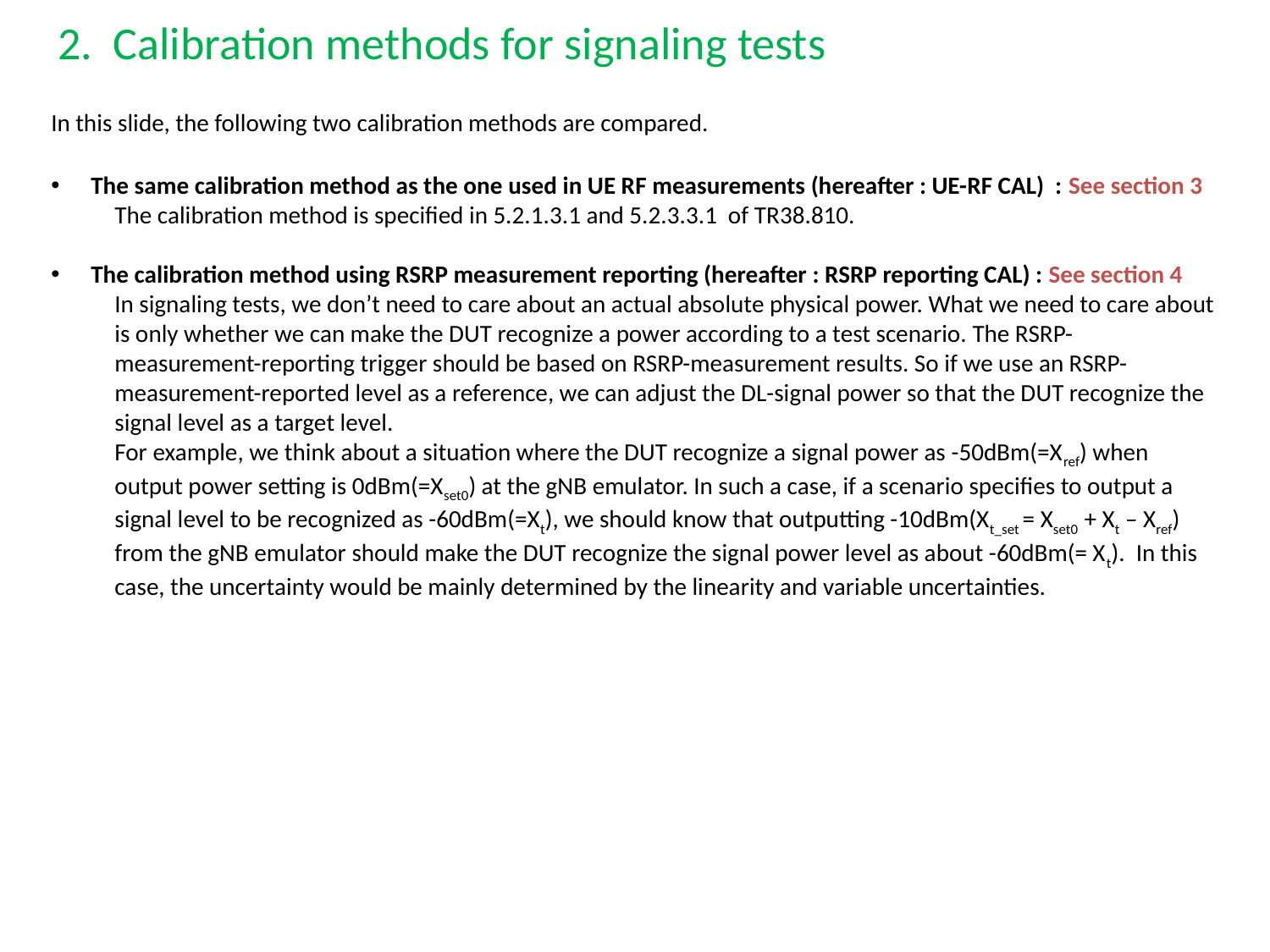

# 2.  Calibration methods for signaling tests
In this slide, the following two calibration methods are compared.

The same calibration method as the one used in UE RF measurements (hereafter : UE-RF CAL)  : See section 3
The calibration method is specified in 5.2.1.3.1 and 5.2.3.3.1  of TR38.810.

The calibration method using RSRP measurement reporting (hereafter : RSRP reporting CAL) : See section 4
In signaling tests, we don’t need to care about an actual absolute physical power. What we need to care about is only whether we can make the DUT recognize a power according to a test scenario. The RSRP-measurement-reporting trigger should be based on RSRP-measurement results. So if we use an RSRP-measurement-reported level as a reference, we can adjust the DL-signal power so that the DUT recognize the signal level as a target level.
For example, we think about a situation where the DUT recognize a signal power as -50dBm(=Xref) when output power setting is 0dBm(=Xset0) at the gNB emulator. In such a case, if a scenario specifies to output a signal level to be recognized as -60dBm(=Xt), we should know that outputting -10dBm(Xt_set = Xset0  + Xt – Xref) from the gNB emulator should make the DUT recognize the signal power level as about -60dBm(= Xt).  In this case, the uncertainty would be mainly determined by the linearity and variable uncertainties.